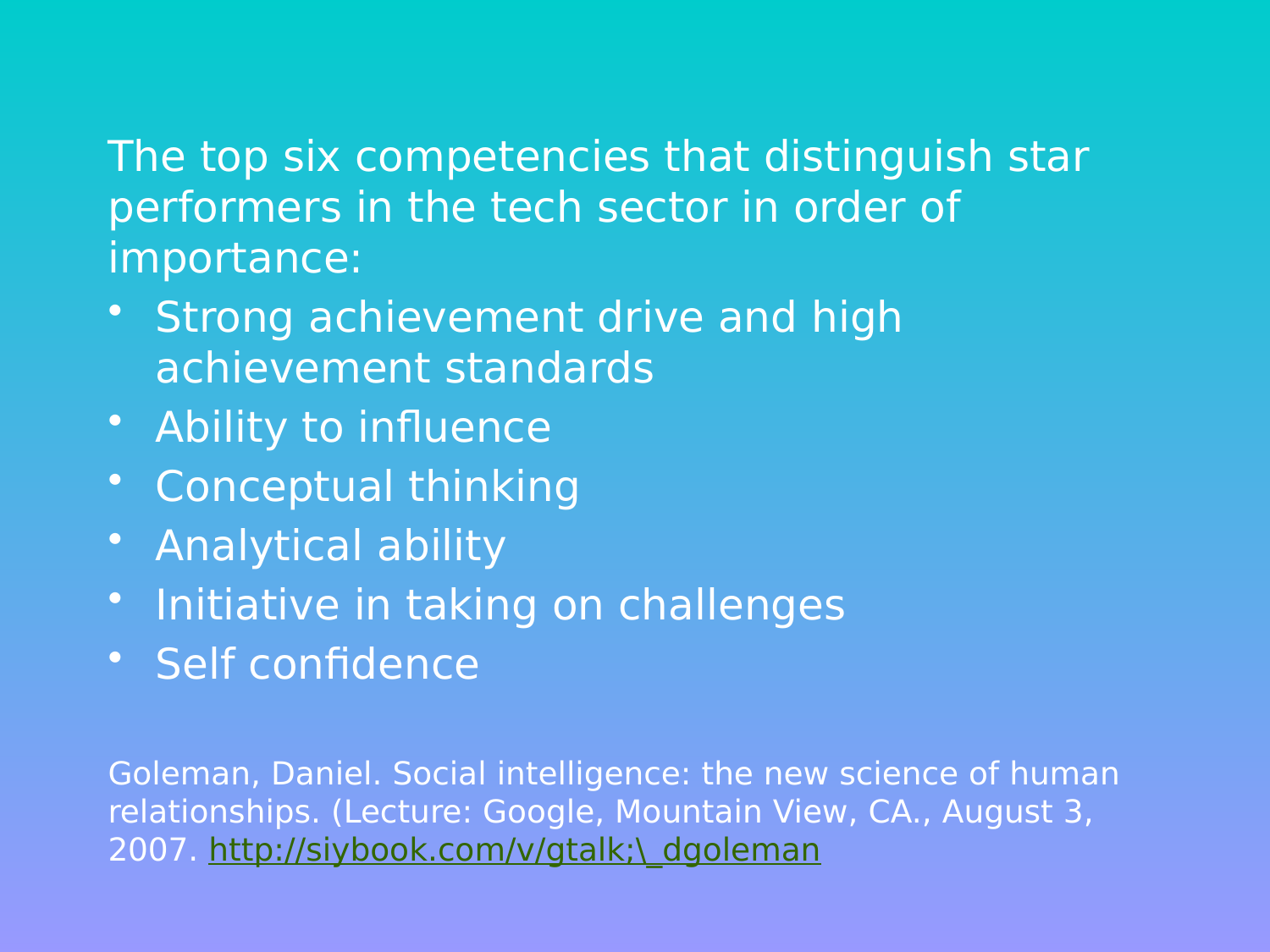

The top six competencies that distinguish star performers in the tech sector in order of importance:
Strong achievement drive and high achievement standards
Ability to influence
Conceptual thinking
Analytical ability
Initiative in taking on challenges
Self confidence

Goleman, Daniel. Social intelligence: the new science of human relationships. (Lecture: Google, Mountain View, CA., August 3, 2007. http://siybook.com/v/gtalk;\_dgoleman